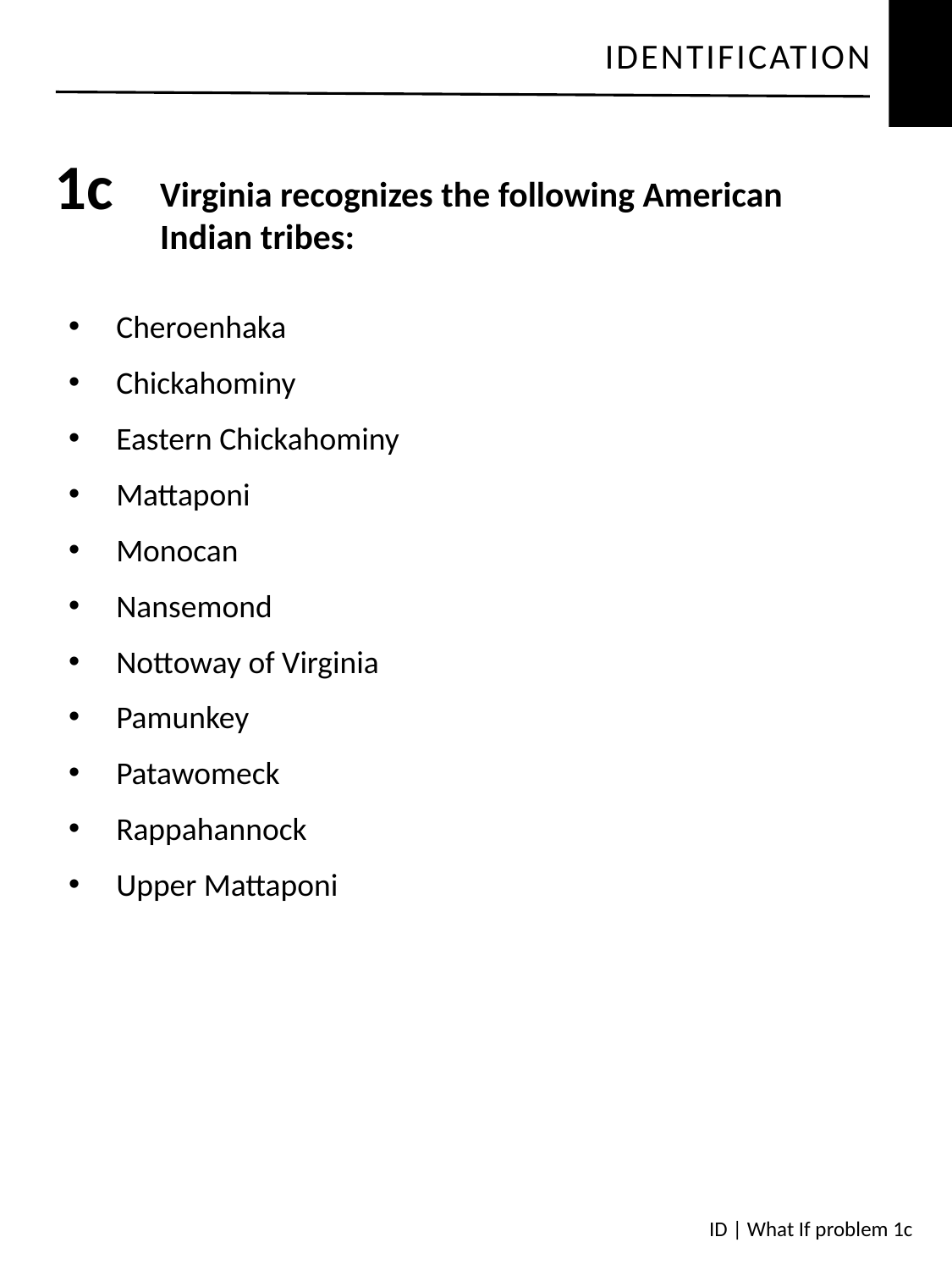

1c
Virginia recognizes the following American Indian tribes:

Cheroenhaka
Chickahominy
Eastern Chickahominy
Mattaponi
Monocan
Nansemond
Nottoway of Virginia
Pamunkey
Patawomeck
Rappahannock
Upper Mattaponi
ID | What If problem 1c